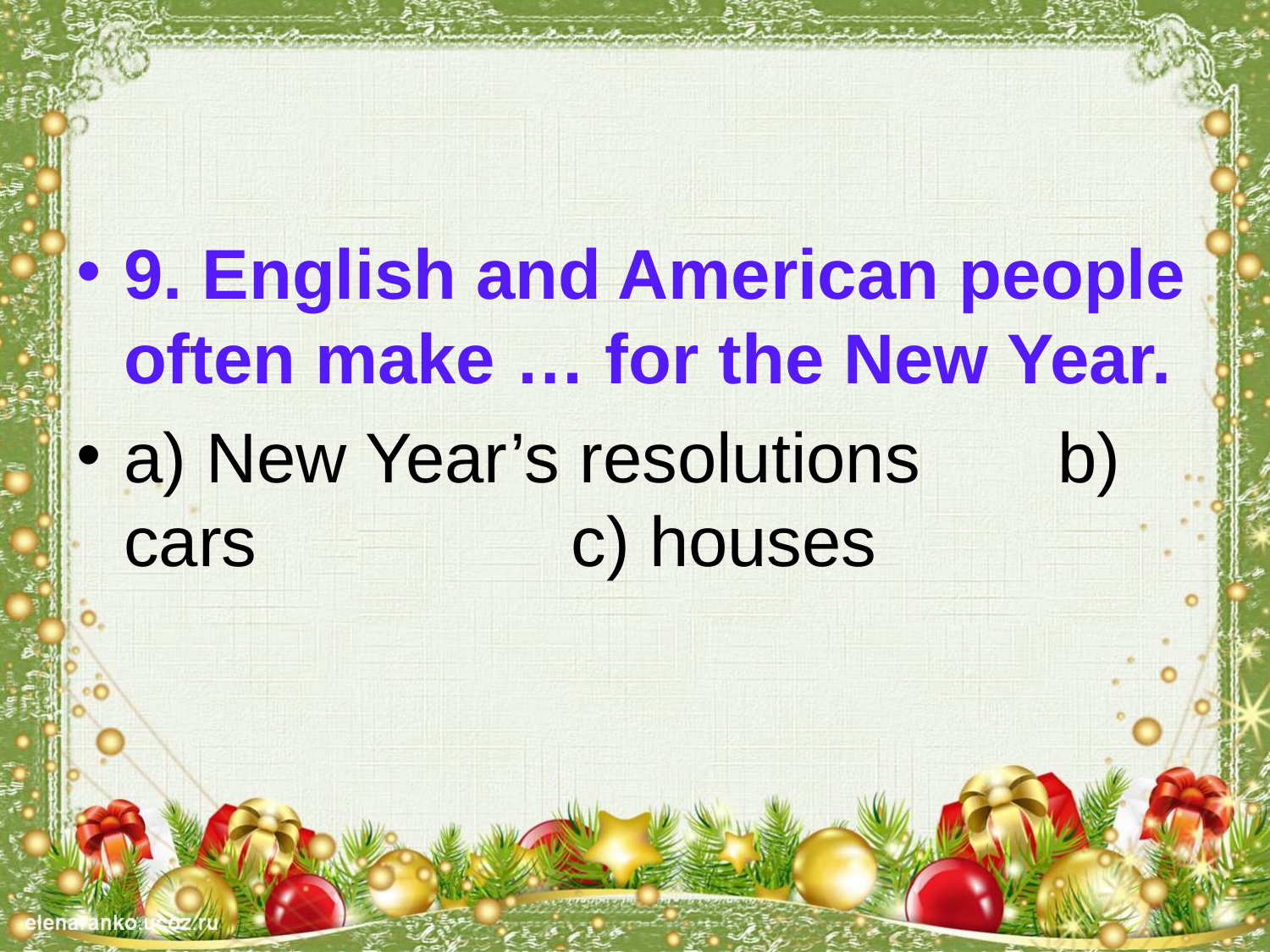

#
9. English and American people often make … for the New Year.
a) New Year’s resolutions       b) cars                c) houses